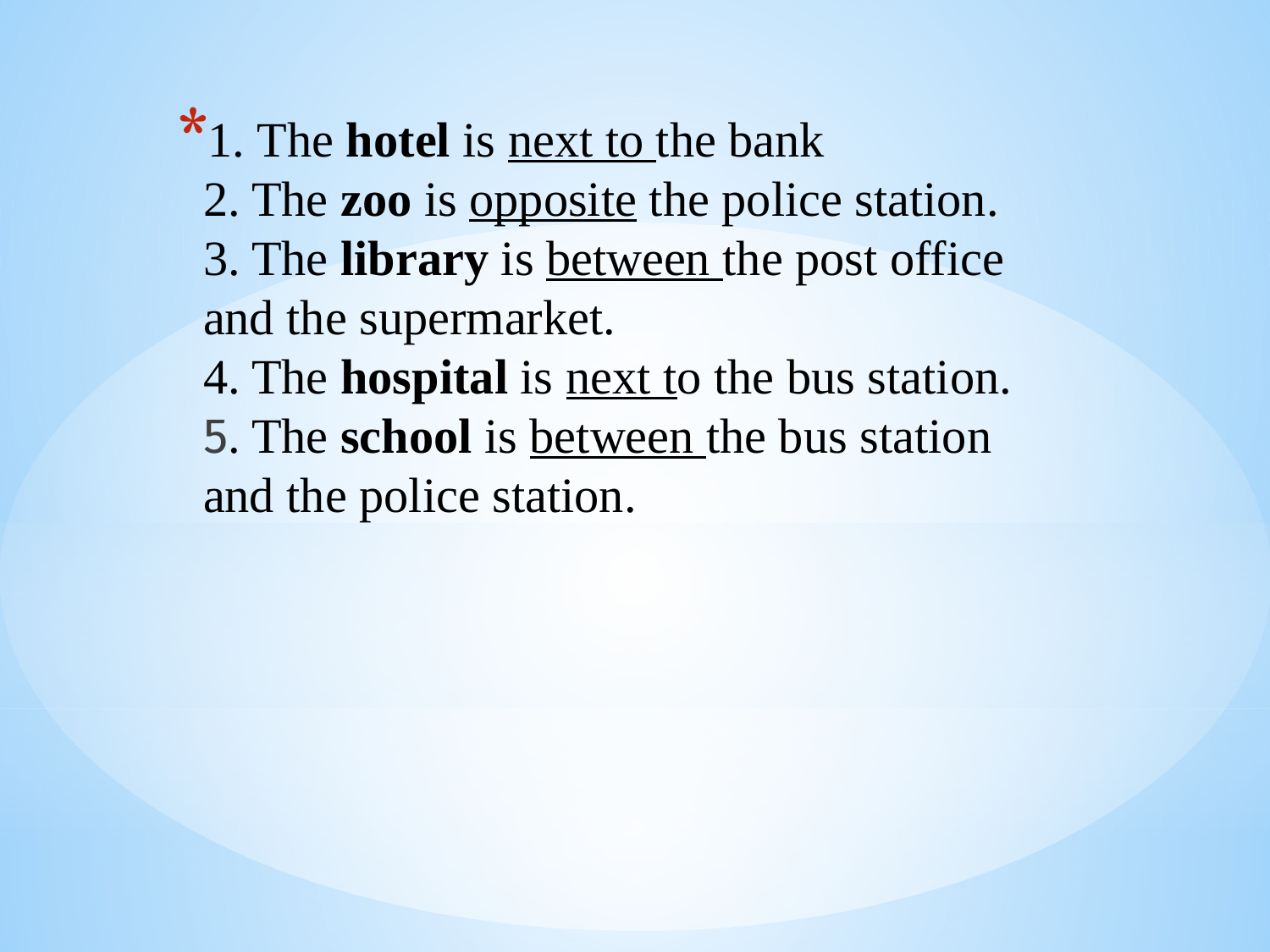

1. The hotel is next to the bank
2. The zoo is opposite the police station.
3. The library is between the post office and the supermarket.
4. The hospital is next to the bus station.
5. The school is between the bus station and the police station.